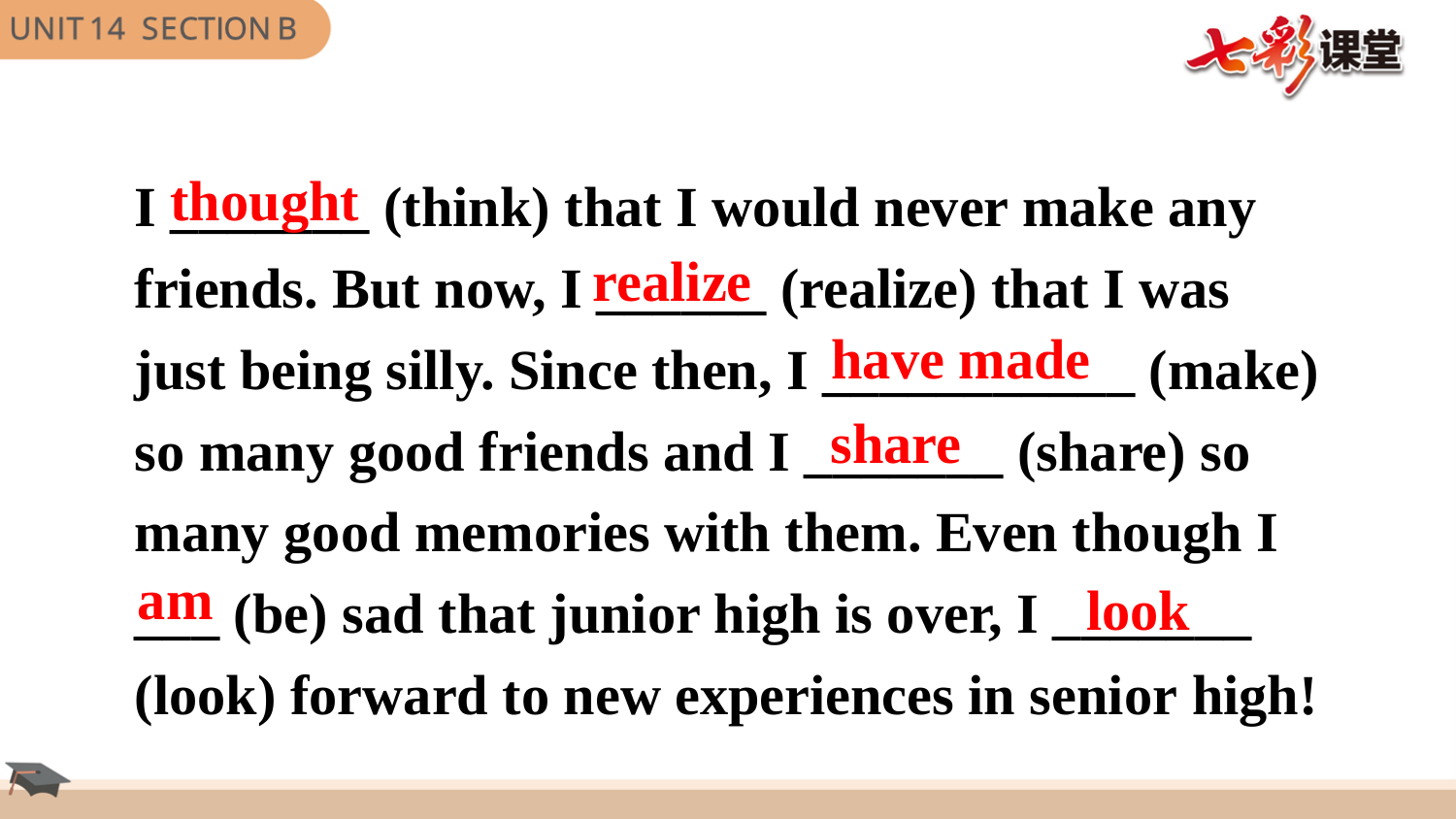

I _______ (think) that I would never make any
friends. But now, I ______ (realize) that I was
just being silly. Since then, I ___________ (make) so many good friends and I _______ (share) so
many good memories with them. Even though I
___ (be) sad that junior high is over, I _______
(look) forward to new experiences in senior high!
thought
realize
have made
share
am
look